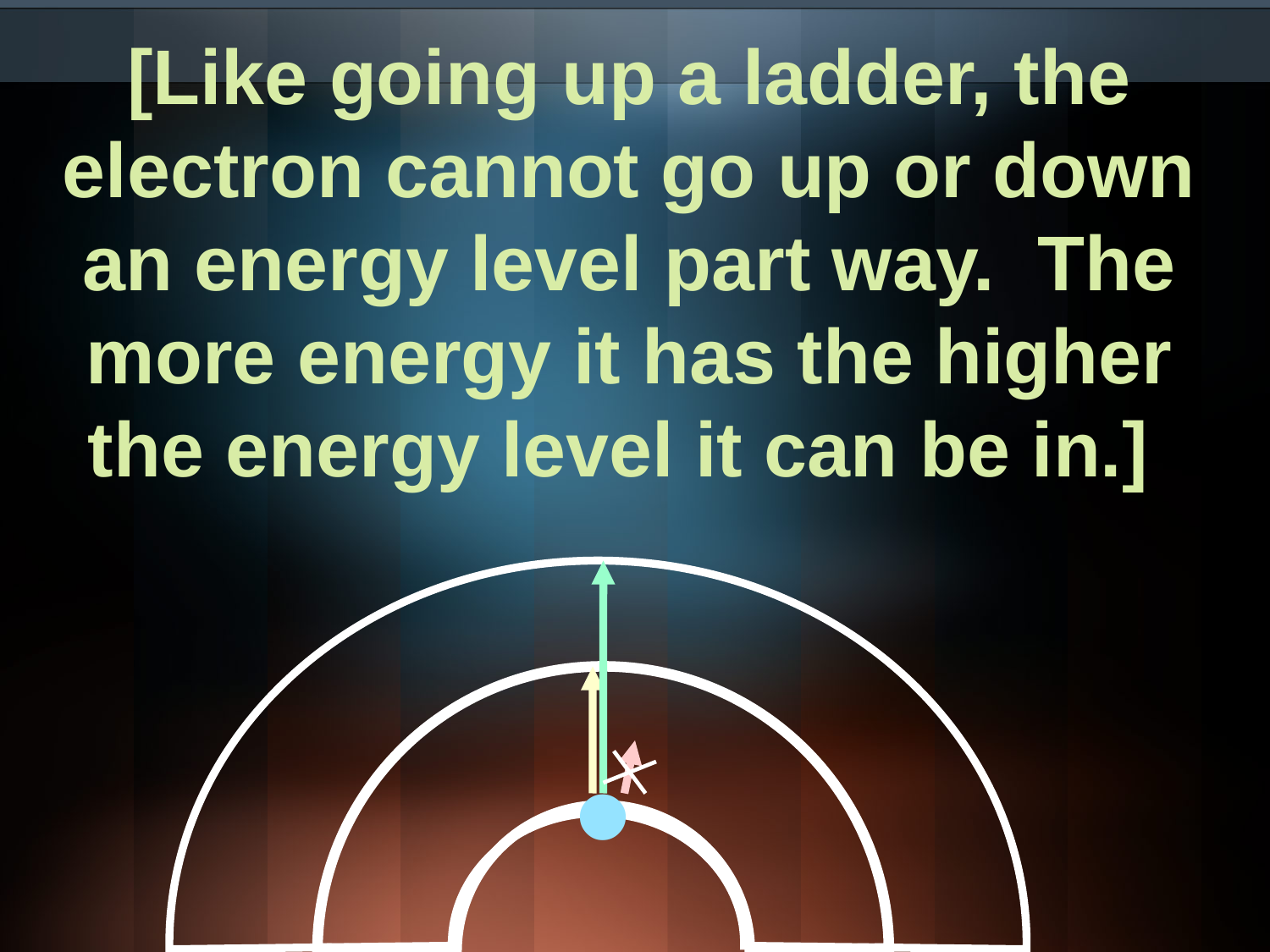

[Like going up a ladder, the electron cannot go up or down an energy level part way.  The more energy it has the higher the energy level it can be in.]

•